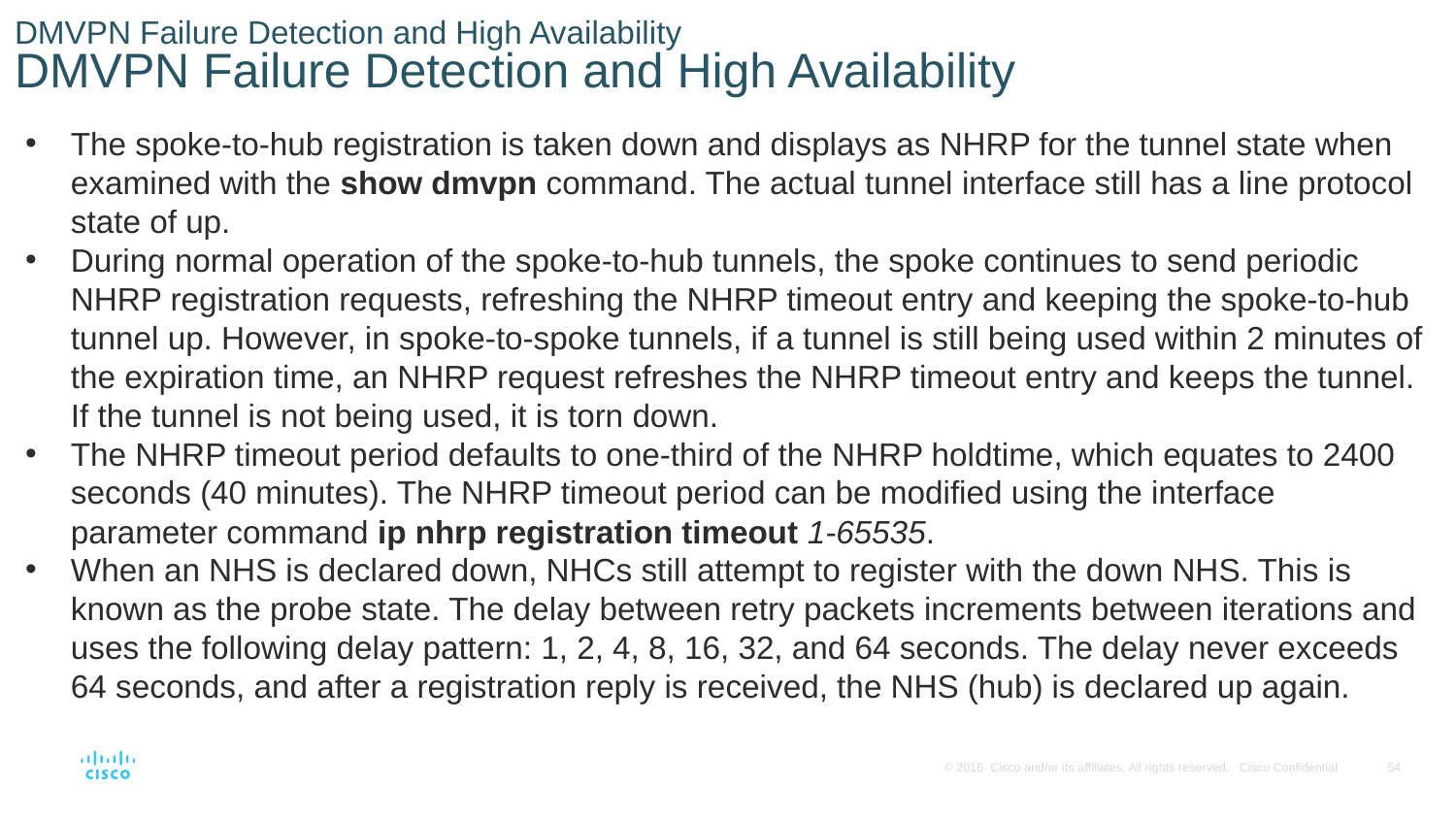

# DMVPN Failure Detection and High Availability DMVPN Failure Detection and High Availability
The spoke-to-hub registration is taken down and displays as NHRP for the tunnel state when examined with the show dmvpn command. The actual tunnel interface still has a line protocol state of up.
During normal operation of the spoke-to-hub tunnels, the spoke continues to send periodic NHRP registration requests, refreshing the NHRP timeout entry and keeping the spoke-to-hub tunnel up. However, in spoke-to-spoke tunnels, if a tunnel is still being used within 2 minutes of the expiration time, an NHRP request refreshes the NHRP timeout entry and keeps the tunnel. If the tunnel is not being used, it is torn down.
The NHRP timeout period defaults to one-third of the NHRP holdtime, which equates to 2400 seconds (40 minutes). The NHRP timeout period can be modified using the interface parameter command ip nhrp registration timeout 1-65535.
When an NHS is declared down, NHCs still attempt to register with the down NHS. This is known as the probe state. The delay between retry packets increments between iterations and uses the following delay pattern: 1, 2, 4, 8, 16, 32, and 64 seconds. The delay never exceeds 64 seconds, and after a registration reply is received, the NHS (hub) is declared up again.